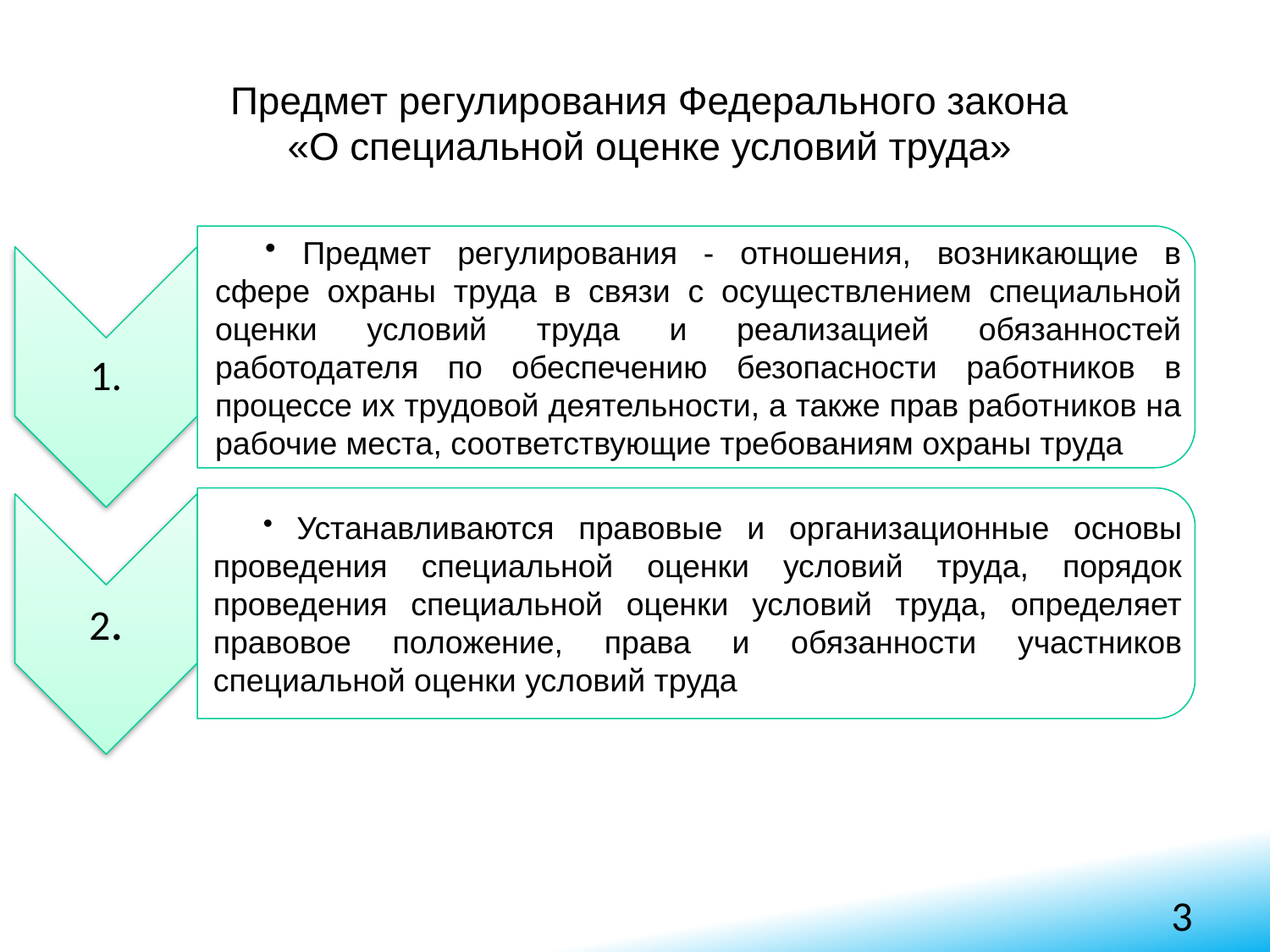

Предмет регулирования Федерального закона
«О специальной оценке условий труда»
1.
 Предмет регулирования - отношения, возникающие в сфере охраны труда в связи с осуществлением специальной оценки условий труда и реализацией обязанностей работодателя по обеспечению безопасности работников в процессе их трудовой деятельности, а также прав работников на рабочие места, соответствующие требованиям охраны труда
2.
 Устанавливаются правовые и организационные основы проведения специальной оценки условий труда, порядок проведения специальной оценки условий труда, определяет правовое положение, права и обязанности участников специальной оценки условий труда
3